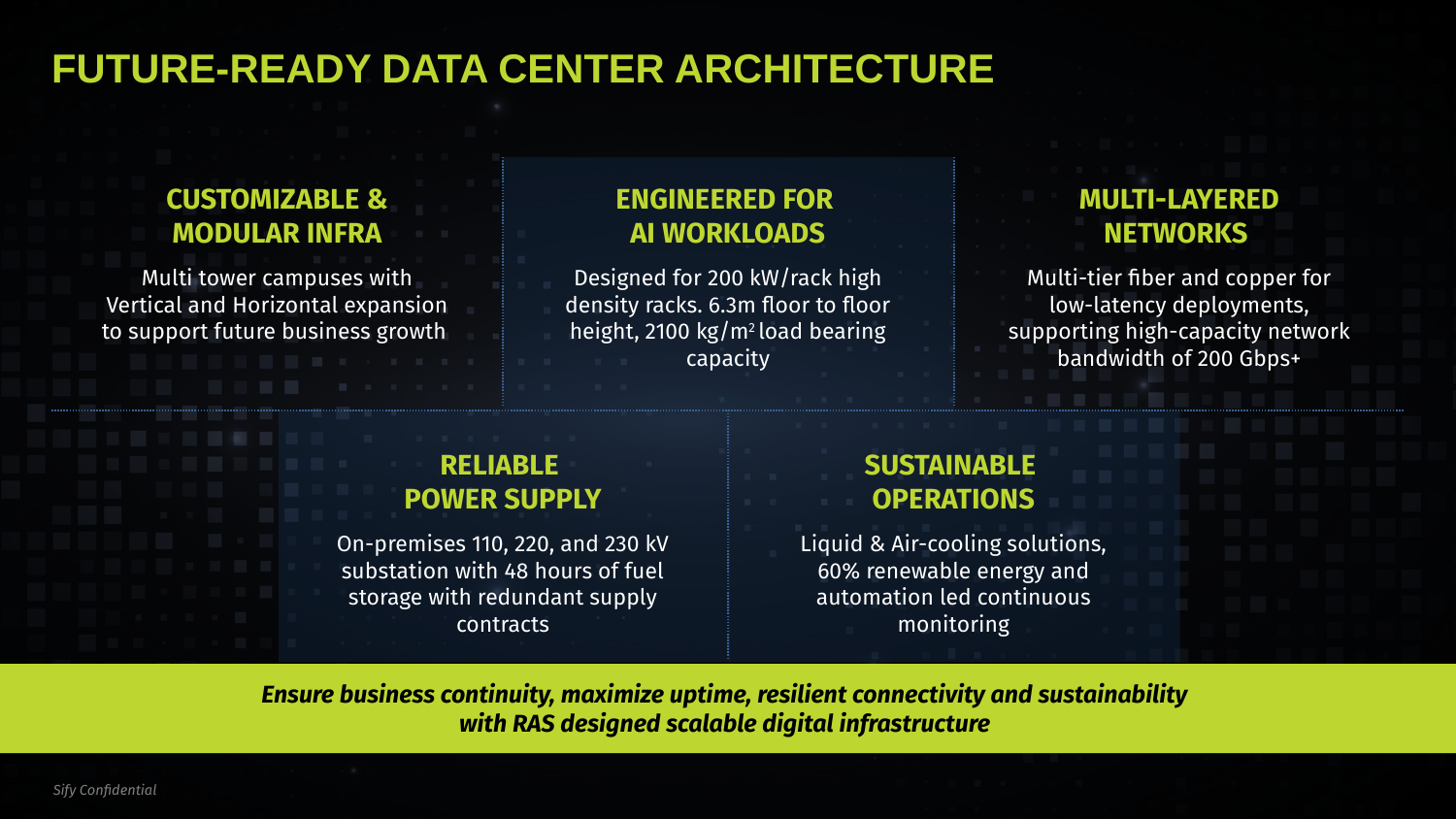

# Future-READY data center architecture

CUSTOMIZABLE & MODULAR INFRA
ENGINEERED FOR
AI WORKLOADS
MULTI-LAYERED NETWORKS
Multi tower campuses with Vertical and Horizontal expansion to support future business growth
Designed for 200 kW/rack high density racks. 6.3m floor to floor height, 2100 kg/m2 load bearing capacity
Multi-tier fiber and copper for low-latency deployments, supporting high-capacity network bandwidth of 200 Gbps+

RELIABLE
POWER SUPPLY
SUSTAINABLE
OPERATIONS
On-premises 110, 220, and 230 kV substation with 48 hours of fuel storage with redundant supply contracts
Liquid & Air-cooling solutions, 60% renewable energy and automation led continuous monitoring

Ensure business continuity, maximize uptime, resilient connectivity and sustainability
with RAS designed scalable digital infrastructure